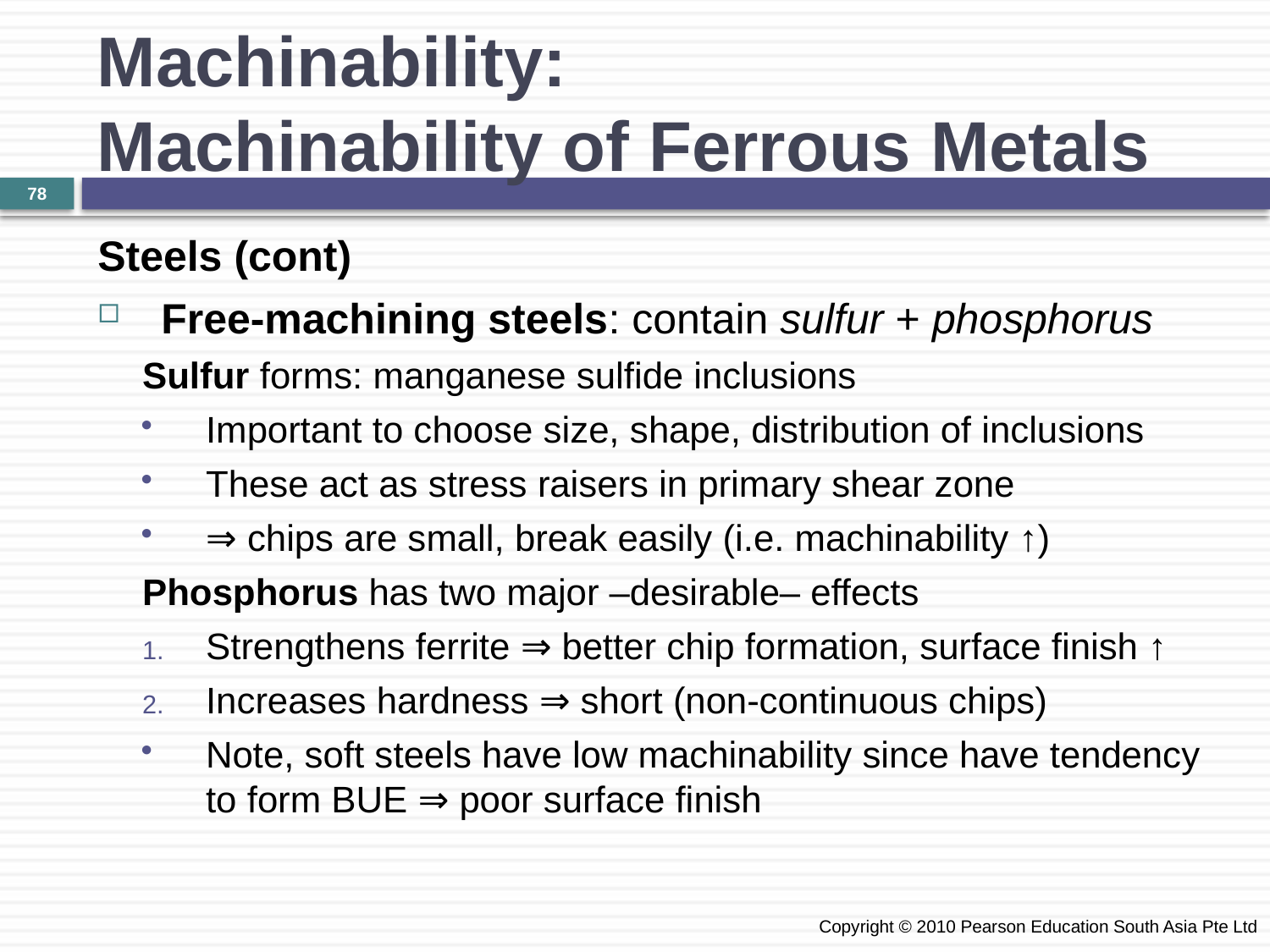

Machinability:
Machinability of Ferrous Metals
78
Steels (cont)
Free-machining steels: contain sulfur + phosphorus
Sulfur forms: manganese sulfide inclusions
Important to choose size, shape, distribution of inclusions
These act as stress raisers in primary shear zone
⇒ chips are small, break easily (i.e. machinability ↑)
Phosphorus has two major –desirable– effects
Strengthens ferrite ⇒ better chip formation, surface finish ↑
Increases hardness ⇒ short (non-continuous chips)
Note, soft steels have low machinability since have tendency to form BUE ⇒ poor surface finish
   Copyright © 2010 Pearson Education South Asia Pte Ltd